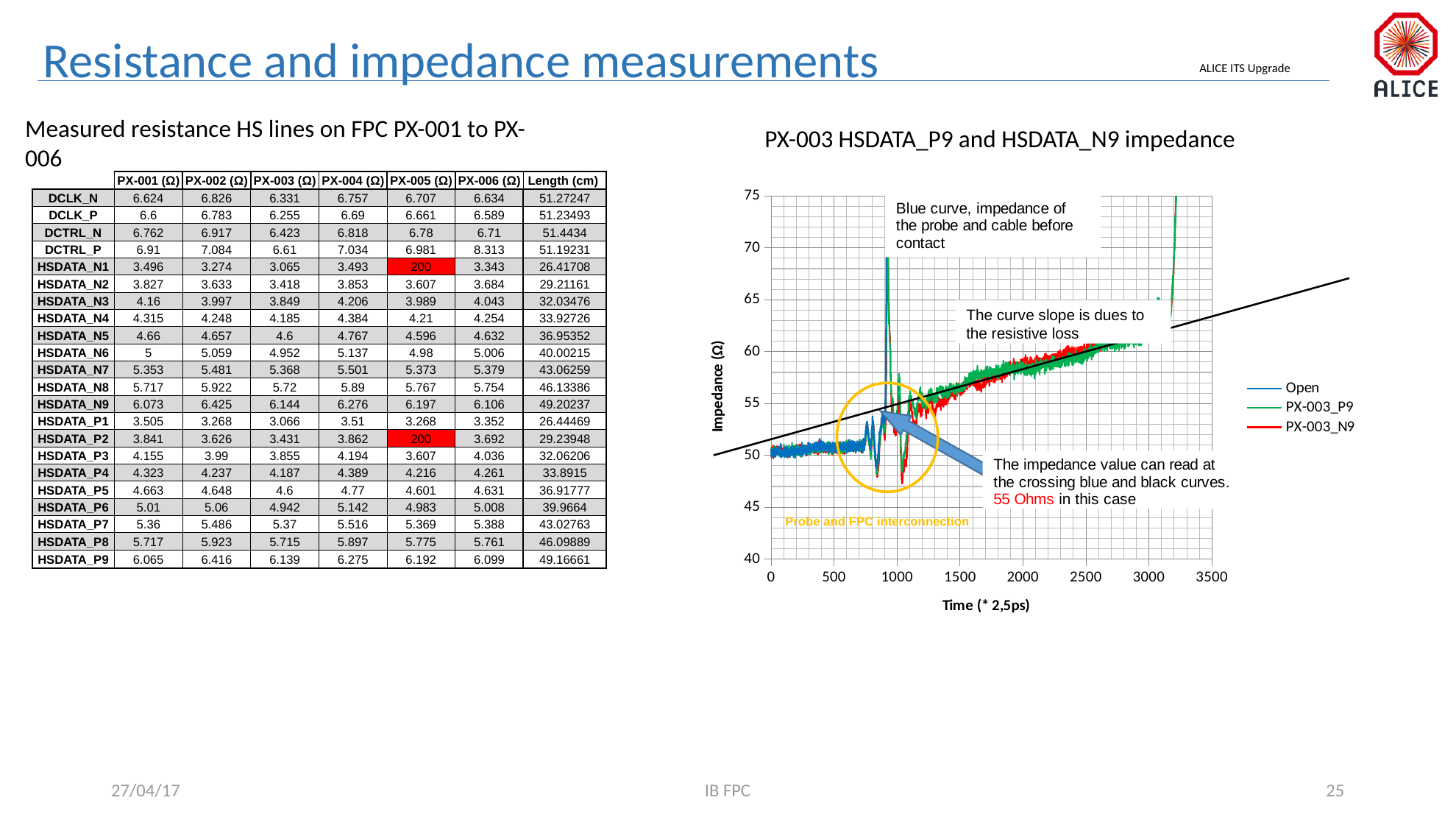

# Resistance and impedance measurements
Measured resistance HS lines on FPC PX-001 to PX-006
PX-003 HSDATA_P9 and HSDATA_N9 impedance
|  | PX-001 (Ω) | PX-002 (Ω) | PX-003 (Ω) | PX-004 (Ω) | PX-005 (Ω) | PX-006 (Ω) | Length (cm) |
| --- | --- | --- | --- | --- | --- | --- | --- |
| DCLK\_N | 6.624 | 6.826 | 6.331 | 6.757 | 6.707 | 6.634 | 51.27247 |
| DCLK\_P | 6.6 | 6.783 | 6.255 | 6.69 | 6.661 | 6.589 | 51.23493 |
| DCTRL\_N | 6.762 | 6.917 | 6.423 | 6.818 | 6.78 | 6.71 | 51.4434 |
| DCTRL\_P | 6.91 | 7.084 | 6.61 | 7.034 | 6.981 | 8.313 | 51.19231 |
| HSDATA\_N1 | 3.496 | 3.274 | 3.065 | 3.493 | 200 | 3.343 | 26.41708 |
| HSDATA\_N2 | 3.827 | 3.633 | 3.418 | 3.853 | 3.607 | 3.684 | 29.21161 |
| HSDATA\_N3 | 4.16 | 3.997 | 3.849 | 4.206 | 3.989 | 4.043 | 32.03476 |
| HSDATA\_N4 | 4.315 | 4.248 | 4.185 | 4.384 | 4.21 | 4.254 | 33.92726 |
| HSDATA\_N5 | 4.66 | 4.657 | 4.6 | 4.767 | 4.596 | 4.632 | 36.95352 |
| HSDATA\_N6 | 5 | 5.059 | 4.952 | 5.137 | 4.98 | 5.006 | 40.00215 |
| HSDATA\_N7 | 5.353 | 5.481 | 5.368 | 5.501 | 5.373 | 5.379 | 43.06259 |
| HSDATA\_N8 | 5.717 | 5.922 | 5.72 | 5.89 | 5.767 | 5.754 | 46.13386 |
| HSDATA\_N9 | 6.073 | 6.425 | 6.144 | 6.276 | 6.197 | 6.106 | 49.20237 |
| HSDATA\_P1 | 3.505 | 3.268 | 3.066 | 3.51 | 3.268 | 3.352 | 26.44469 |
| HSDATA\_P2 | 3.841 | 3.626 | 3.431 | 3.862 | 200 | 3.692 | 29.23948 |
| HSDATA\_P3 | 4.155 | 3.99 | 3.855 | 4.194 | 3.607 | 4.036 | 32.06206 |
| HSDATA\_P4 | 4.323 | 4.237 | 4.187 | 4.389 | 4.216 | 4.261 | 33.8915 |
| HSDATA\_P5 | 4.663 | 4.648 | 4.6 | 4.77 | 4.601 | 4.631 | 36.91777 |
| HSDATA\_P6 | 5.01 | 5.06 | 4.942 | 5.142 | 4.983 | 5.008 | 39.9664 |
| HSDATA\_P7 | 5.36 | 5.486 | 5.37 | 5.516 | 5.369 | 5.388 | 43.02763 |
| HSDATA\_P8 | 5.717 | 5.923 | 5.715 | 5.897 | 5.775 | 5.761 | 46.09889 |
| HSDATA\_P9 | 6.065 | 6.416 | 6.139 | 6.275 | 6.192 | 6.099 | 49.16661 |

### Chart

| Category |  |  |  |
|---|---|---|---|
The curve slope is dues to the resistive loss

Probe and FPC interconnection
27/04/17
IB FPC
25